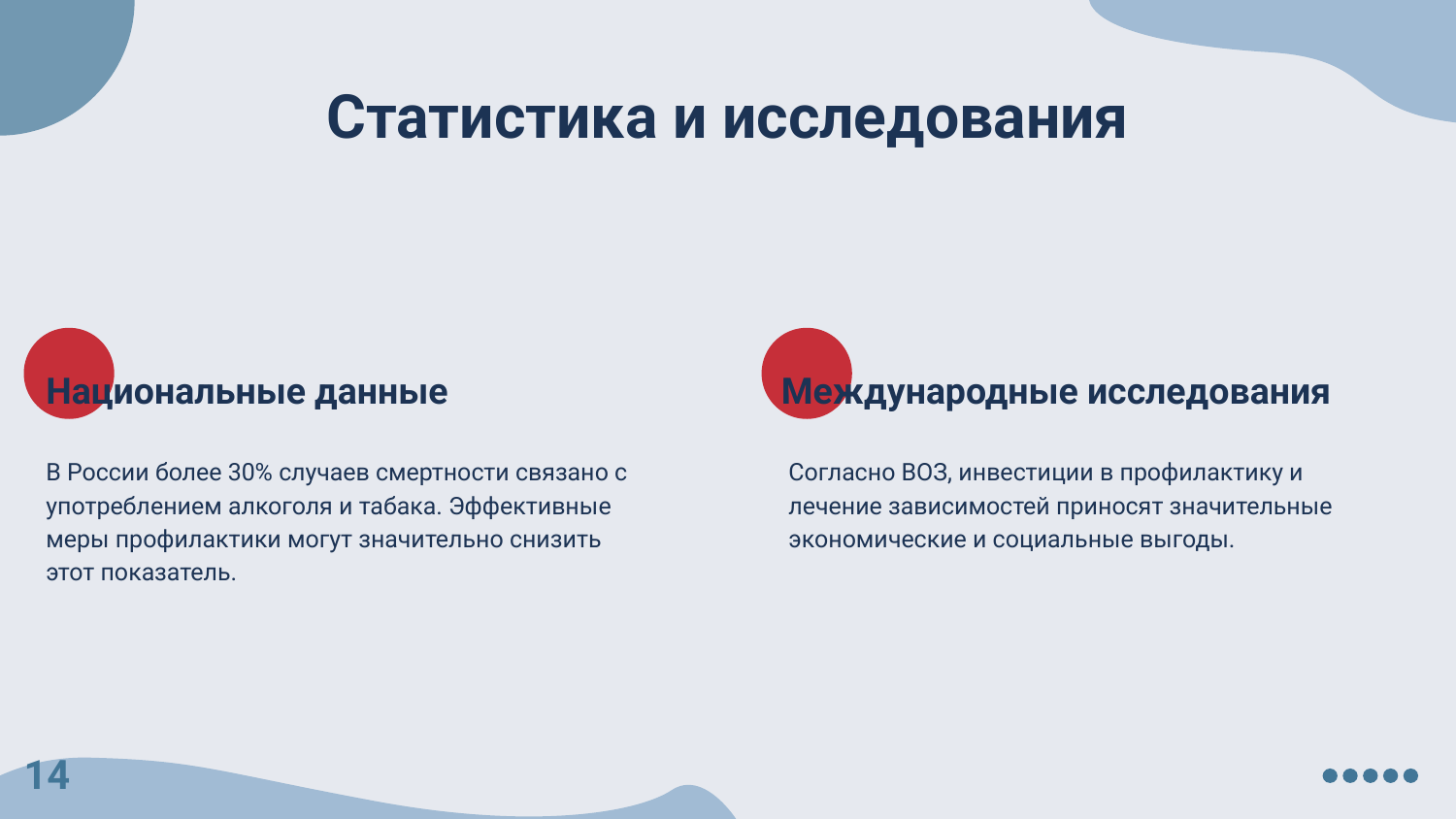

# Статистика и исследования

Национальные данные
Международные исследования
В России более 30% случаев смертности связано с употреблением алкоголя и табака. Эффективные меры профилактики могут значительно снизить этот показатель.

Согласно ВОЗ, инвестиции в профилактику и лечение зависимостей приносят значительные экономические и социальные выгоды.

14